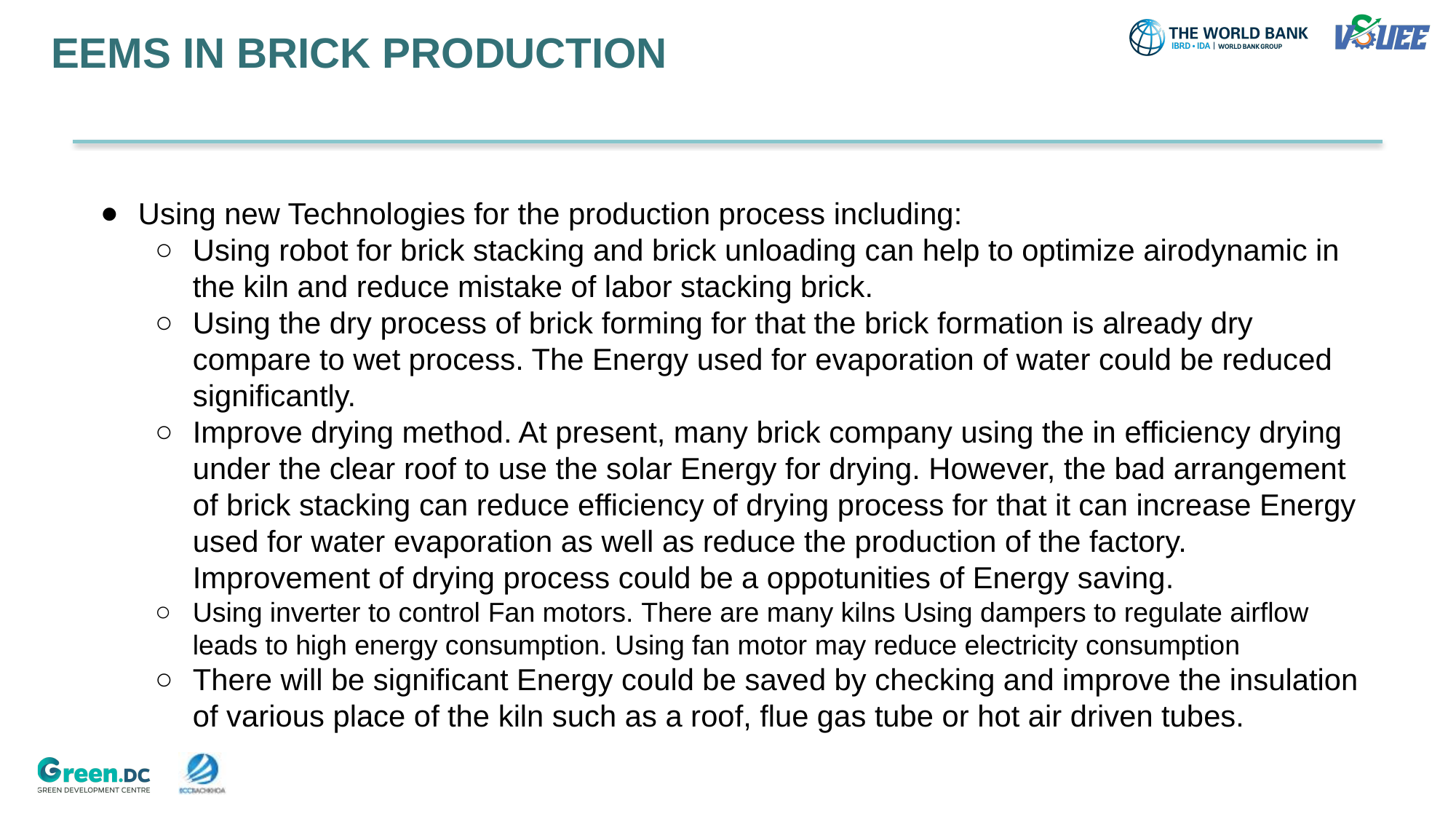

# EEMS IN BRICK PRODUCTION
Using new Technologies for the production process including:
Using robot for brick stacking and brick unloading can help to optimize airodynamic in the kiln and reduce mistake of labor stacking brick.
Using the dry process of brick forming for that the brick formation is already dry compare to wet process. The Energy used for evaporation of water could be reduced significantly.
Improve drying method. At present, many brick company using the in efficiency drying under the clear roof to use the solar Energy for drying. However, the bad arrangement of brick stacking can reduce efficiency of drying process for that it can increase Energy used for water evaporation as well as reduce the production of the factory. Improvement of drying process could be a oppotunities of Energy saving.
Using inverter to control Fan motors. There are many kilns Using dampers to regulate airflow leads to high energy consumption. Using fan motor may reduce electricity consumption
There will be significant Energy could be saved by checking and improve the insulation of various place of the kiln such as a roof, flue gas tube or hot air driven tubes.